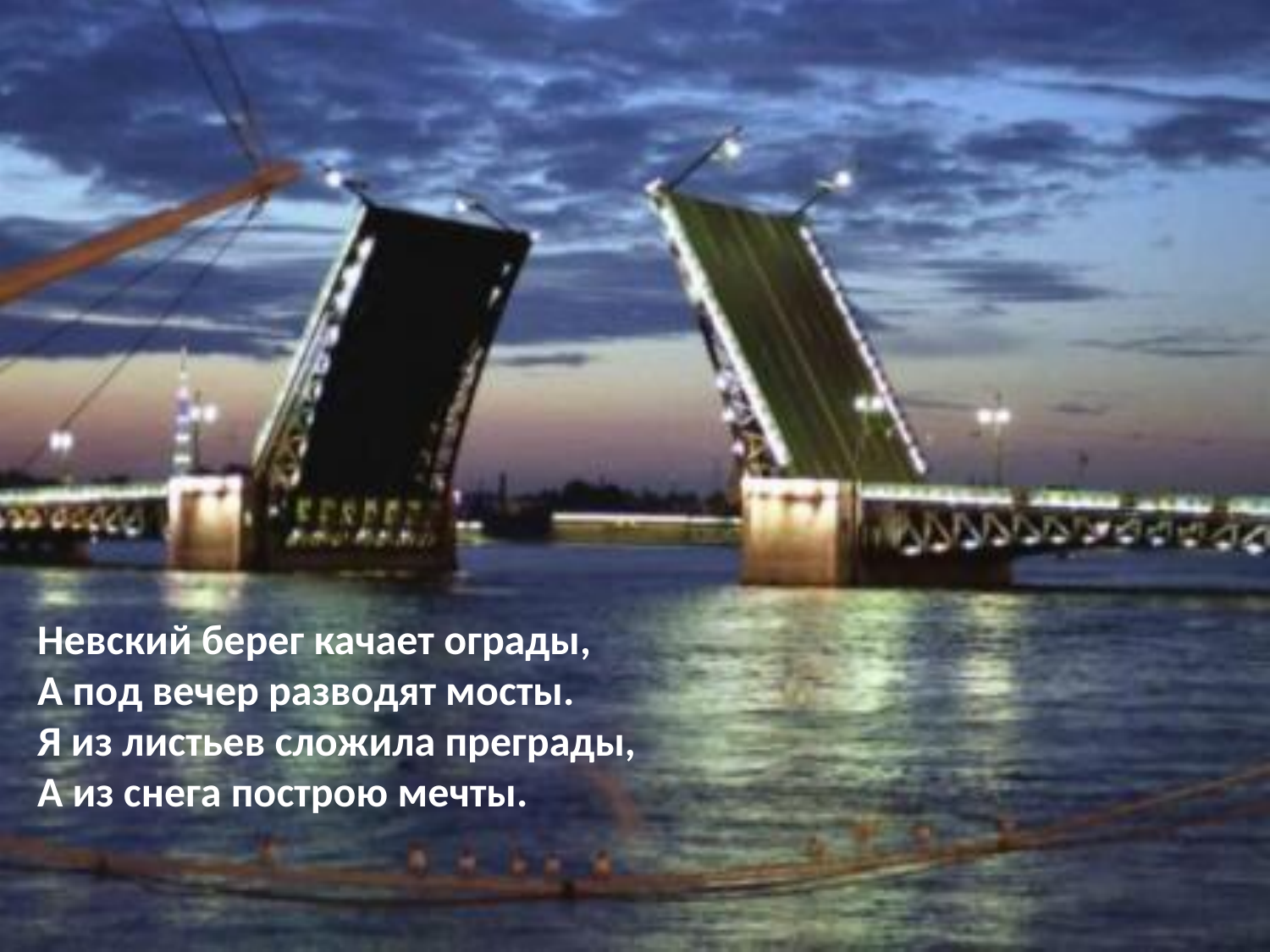

Невский берег качает ограды,
А под вечер разводят мосты.
Я из листьев сложила преграды,
А из снега построю мечты.